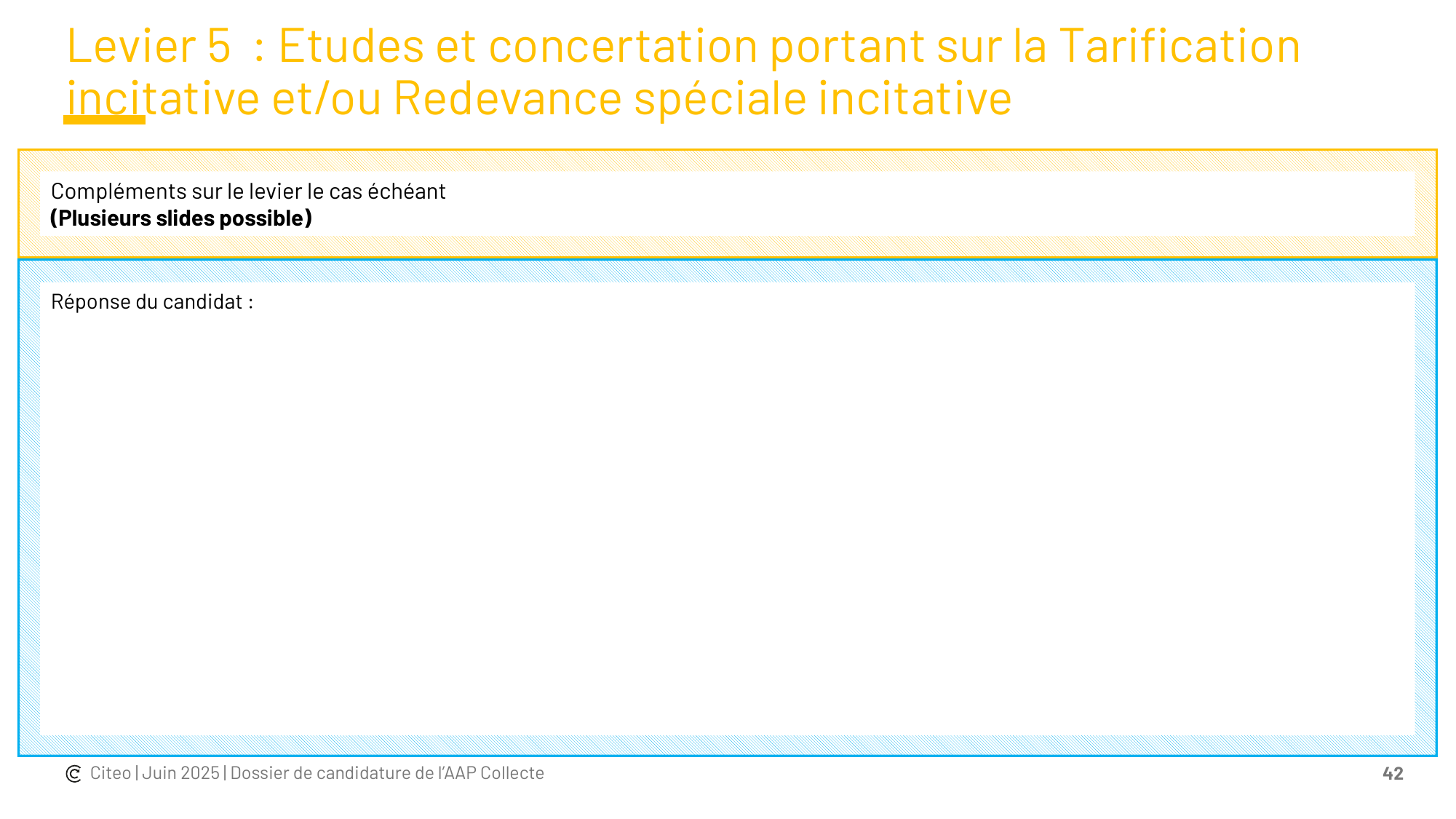

# Levier 5  : Etudes et concertation portant sur la Tarification   incitative et/ou Redevance spéciale incitative

Compléments sur le levier le cas échéant
(Plusieurs slides possible)

Réponse du candidat :

Citeo | Juin 2025 | Dossier de candidature de l’AAP Collecte
42